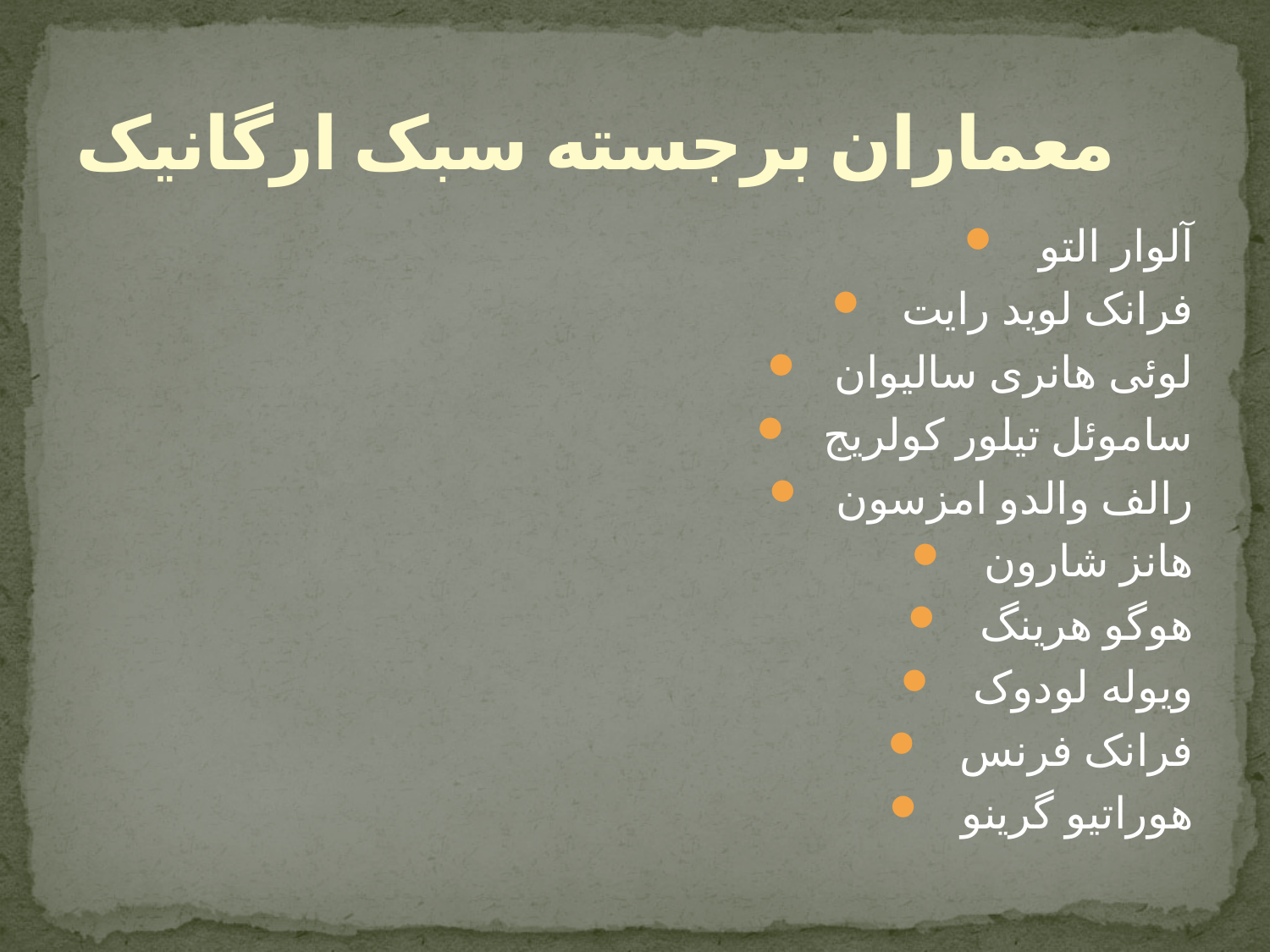

# معماران برجسته سبک ارگانیک
آلوار التو
فرانک لوید رایت
لوئی هانری سالیوان
ساموئل تیلور کولریج
رالف والدو امزسون
هانز شارون
هوگو هرینگ
ویوله لودوک
فرانک فرنس
هوراتیو گرینو